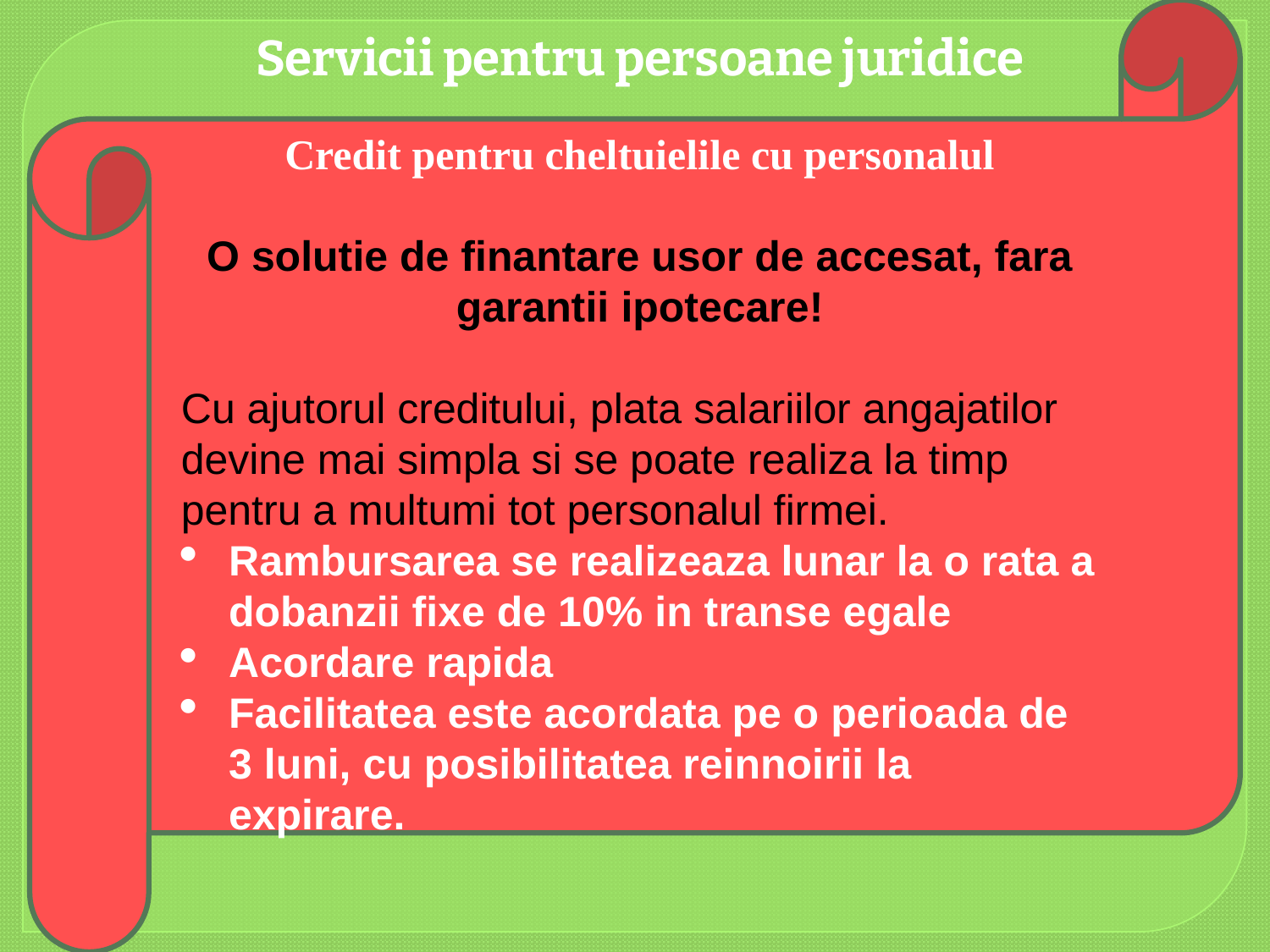

Servicii pentru persoane juridice

Credit pentru cheltuielile cu personalul

O solutie de finantare usor de accesat, fara garantii ipotecare!
Cu ajutorul creditului, plata salariilor angajatilor devine mai simpla si se poate realiza la timp pentru a multumi tot personalul firmei.
Rambursarea se realizeaza lunar la o rata a dobanzii fixe de 10% in transe egale
Acordare rapida
Facilitatea este acordata pe o perioada de 3 luni, cu posibilitatea reinnoirii la expirare.